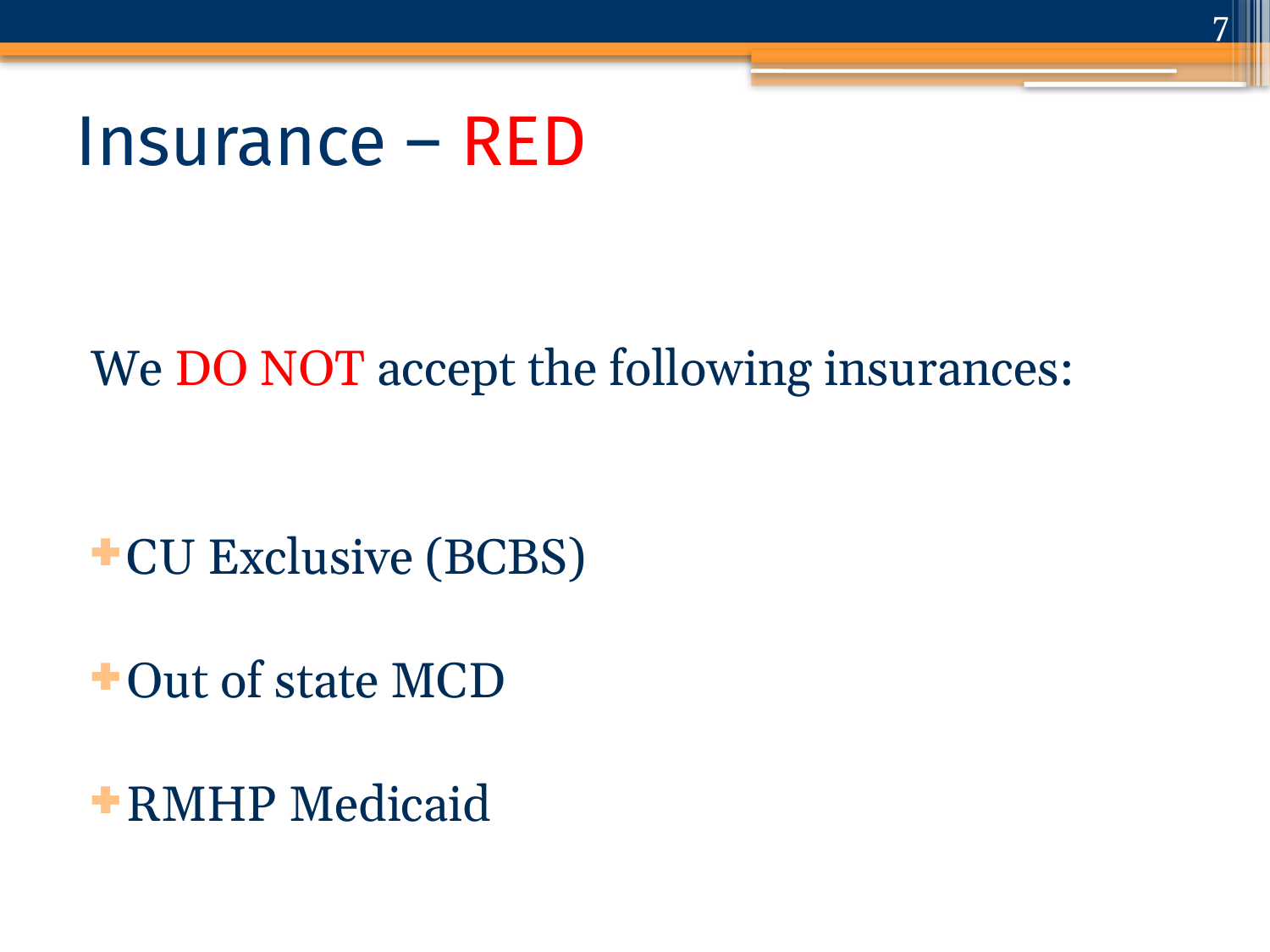

7
# Insurance – RED

We DO NOT accept the following insurances:

CU Exclusive (BCBS)
Out of state MCD
RMHP Medicaid